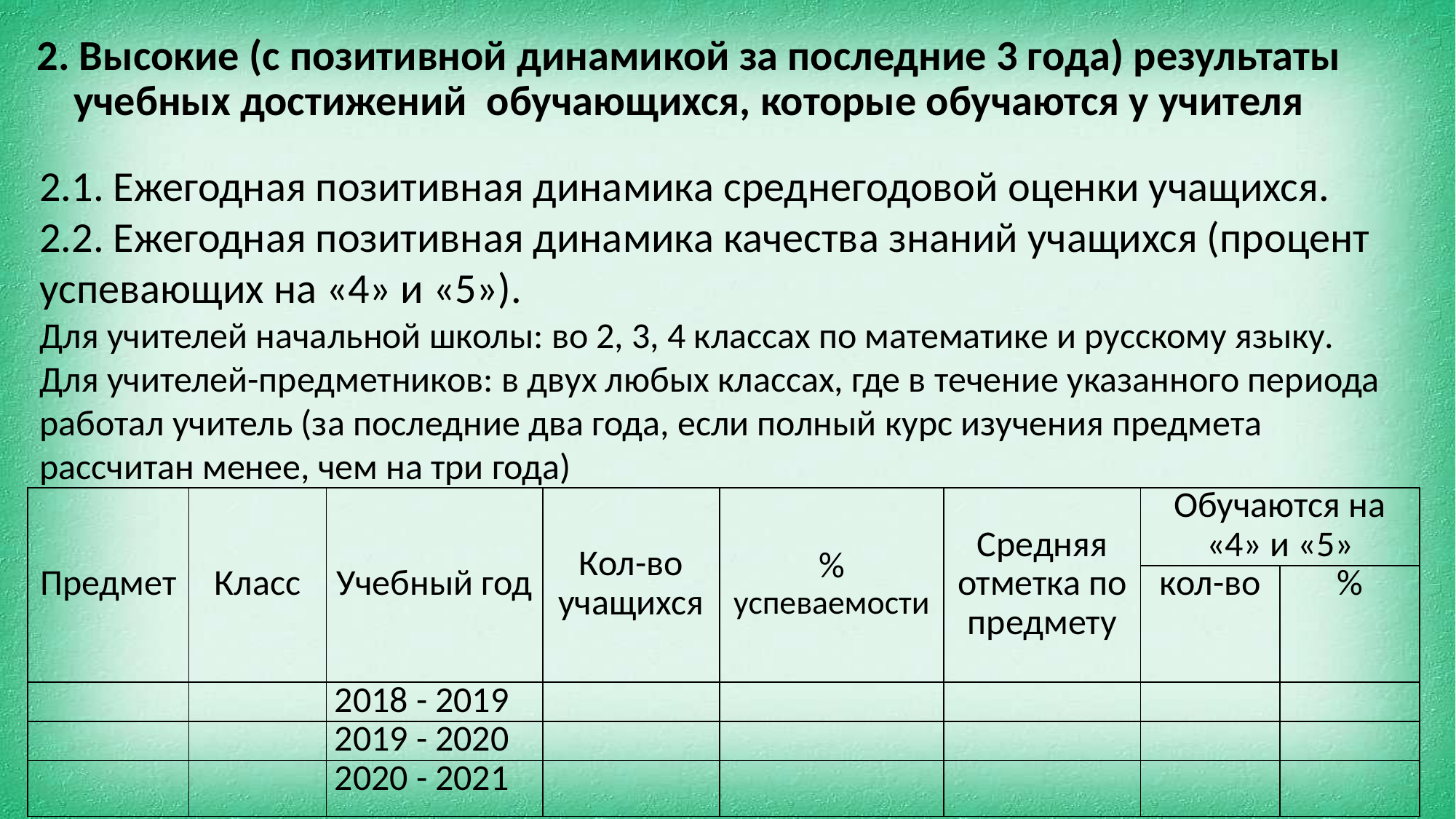

2. Высокие (с позитивной динамикой за последние 3 года) результаты учебных достижений  обучающихся, которые обучаются у учителя
2.1. Ежегодная позитивная динамика среднегодовой оценки учащихся.
2.2. Ежегодная позитивная динамика качества знаний учащихся (процент
успевающих на «4» и «5»).
Для учителей начальной школы: во 2, 3, 4 классах по математике и русскому языку.
Для учителей-предметников: в двух любых классах, где в течение указанного периода работал учитель (за последние два года, если полный курс изучения предмета рассчитан менее, чем на три года)
| Предмет | Класс | Учебный год | Кол-во учащихся | % успеваемости | Средняя отметка по предмету | Обучаются на «4» и «5» |  |
| --- | --- | --- | --- | --- | --- | --- | --- |
|  |  |  |  |  |  | кол-во | % |
|  |  | 2018 - 2019 |  |  |  |  |  |
|  |  | 2019 - 2020 |  |  |  |  |  |
|  |  | 2020 - 2021 |  |  |  |  |  |